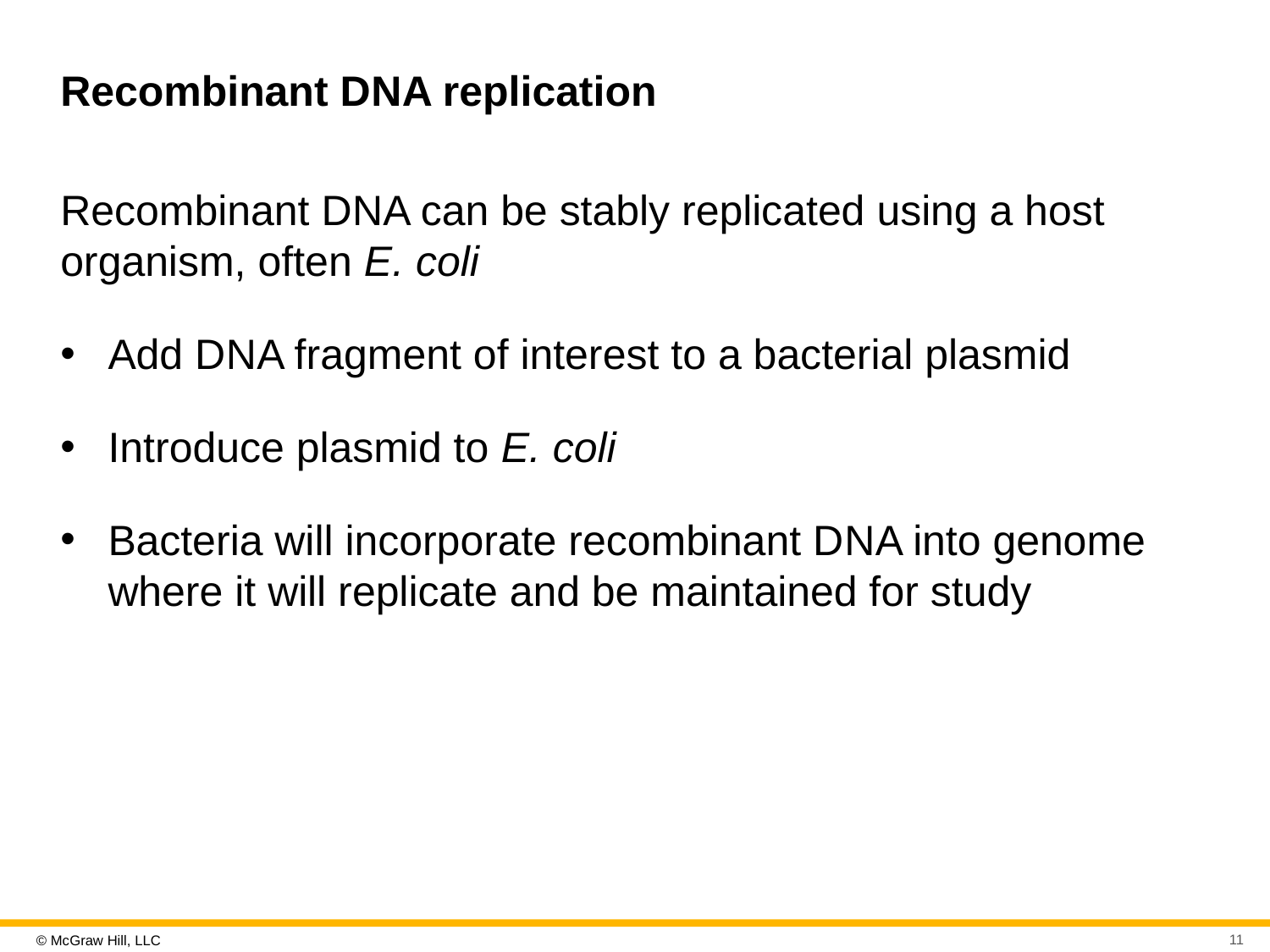

# Recombinant D N A replication
Recombinant D N A can be stably replicated using a host organism, often E. coli
Add D N A fragment of interest to a bacterial plasmid
Introduce plasmid to E. coli
Bacteria will incorporate recombinant D N A into genome where it will replicate and be maintained for study
11